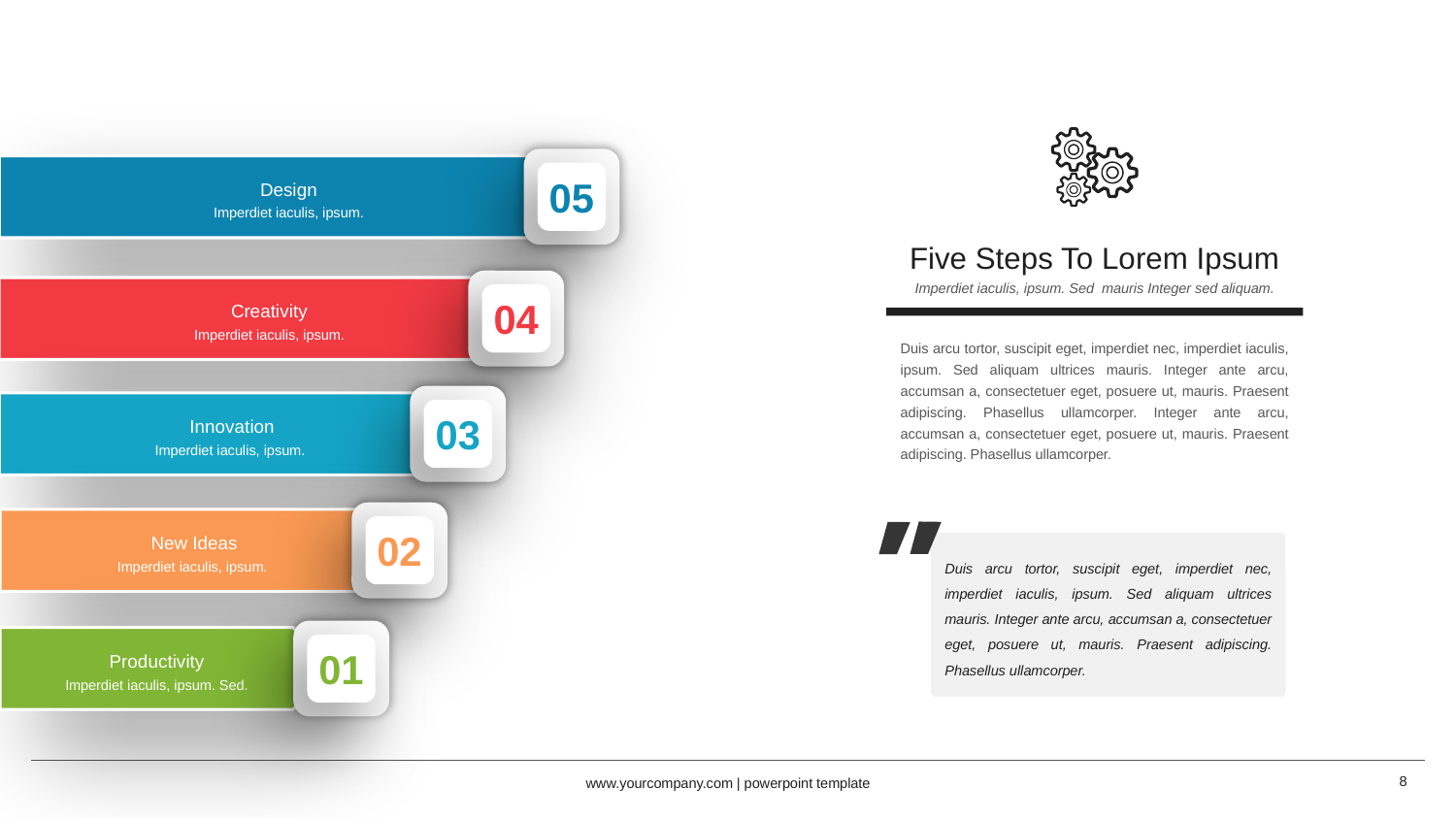

05
Design
Imperdiet iaculis, ipsum.
Five Steps To Lorem Ipsum
Imperdiet iaculis, ipsum. Sed  mauris Integer sed aliquam.

04
Creativity
Imperdiet iaculis, ipsum.

Duis arcu tortor, suscipit eget, imperdiet nec, imperdiet iaculis, ipsum. Sed aliquam ultrices mauris. Integer ante arcu, accumsan a, consectetuer eget, posuere ut, mauris. Praesent adipiscing. Phasellus ullamcorper. Integer ante arcu, accumsan a, consectetuer eget, posuere ut, mauris. Praesent adipiscing. Phasellus ullamcorper.

03
Innovation
Imperdiet iaculis, ipsum.

02
New Ideas
Imperdiet iaculis, ipsum.

Duis arcu tortor, suscipit eget, imperdiet nec, imperdiet iaculis, ipsum. Sed aliquam ultrices mauris. Integer ante arcu, accumsan a, consectetuer eget, posuere ut, mauris. Praesent adipiscing. Phasellus ullamcorper.

01
Productivity
Imperdiet iaculis, ipsum. Sed.
www.yourcompany.com | powerpoint template
8